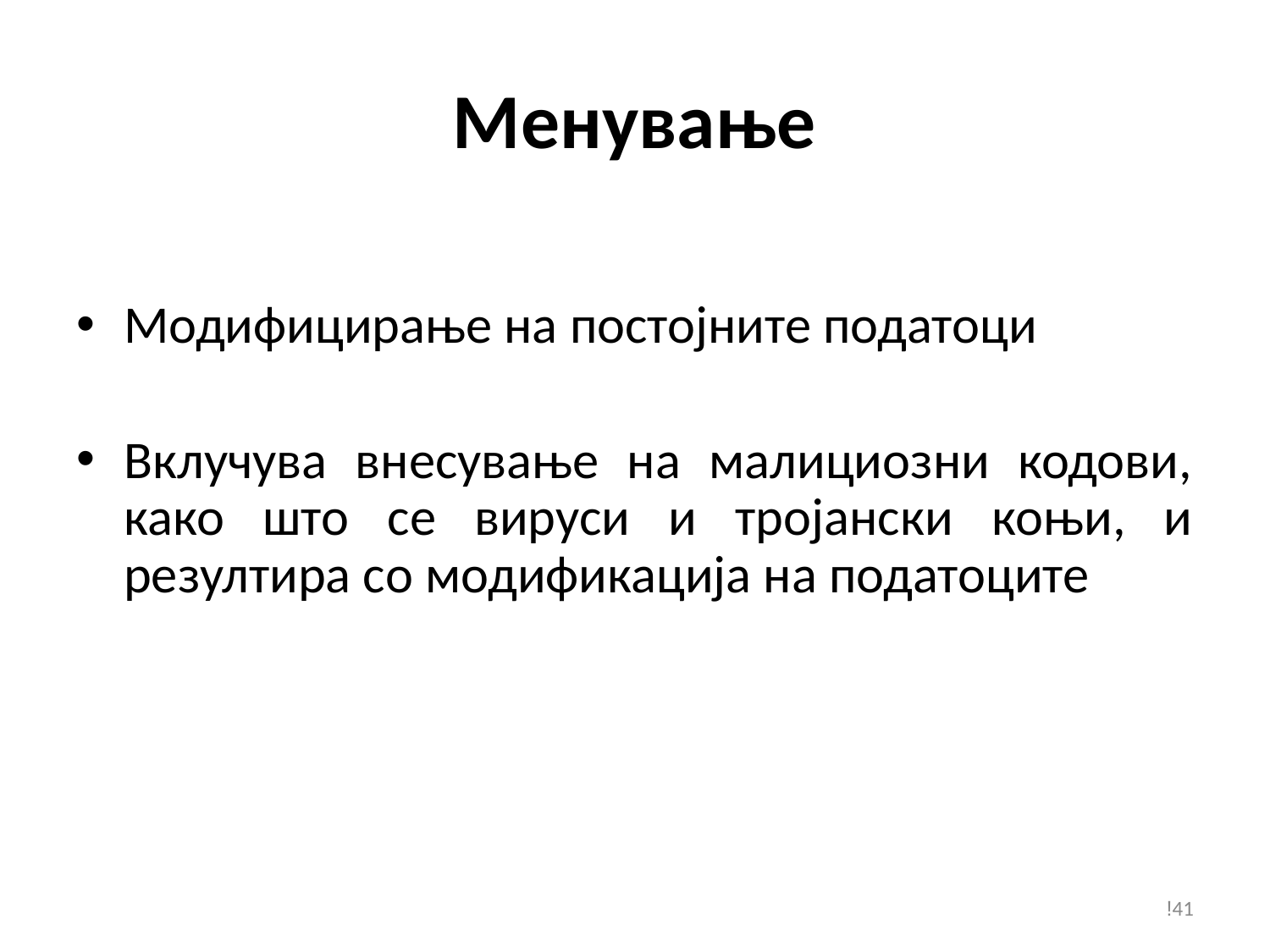

# Менување
Модифицирање на постојните податоци

Вклучува внесување на малициозни кодови, како што се вируси и тројански коњи, и резултира со модификација на податоците

!41